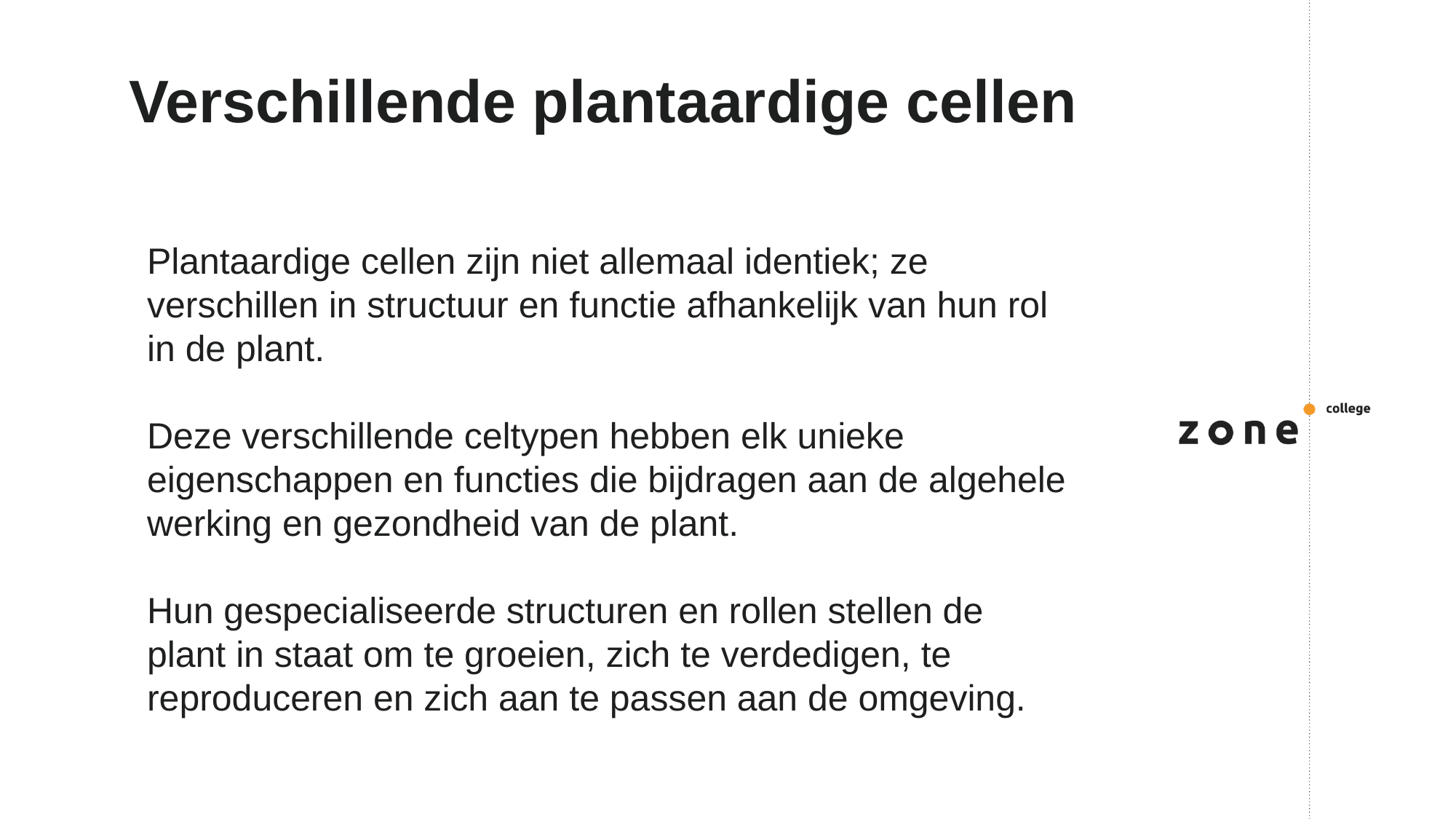

# Verschillende plantaardige cellen
Plantaardige cellen zijn niet allemaal identiek; ze verschillen in structuur en functie afhankelijk van hun rol in de plant.

Deze verschillende celtypen hebben elk unieke eigenschappen en functies die bijdragen aan de algehele werking en gezondheid van de plant.

Hun gespecialiseerde structuren en rollen stellen de plant in staat om te groeien, zich te verdedigen, te reproduceren en zich aan te passen aan de omgeving.